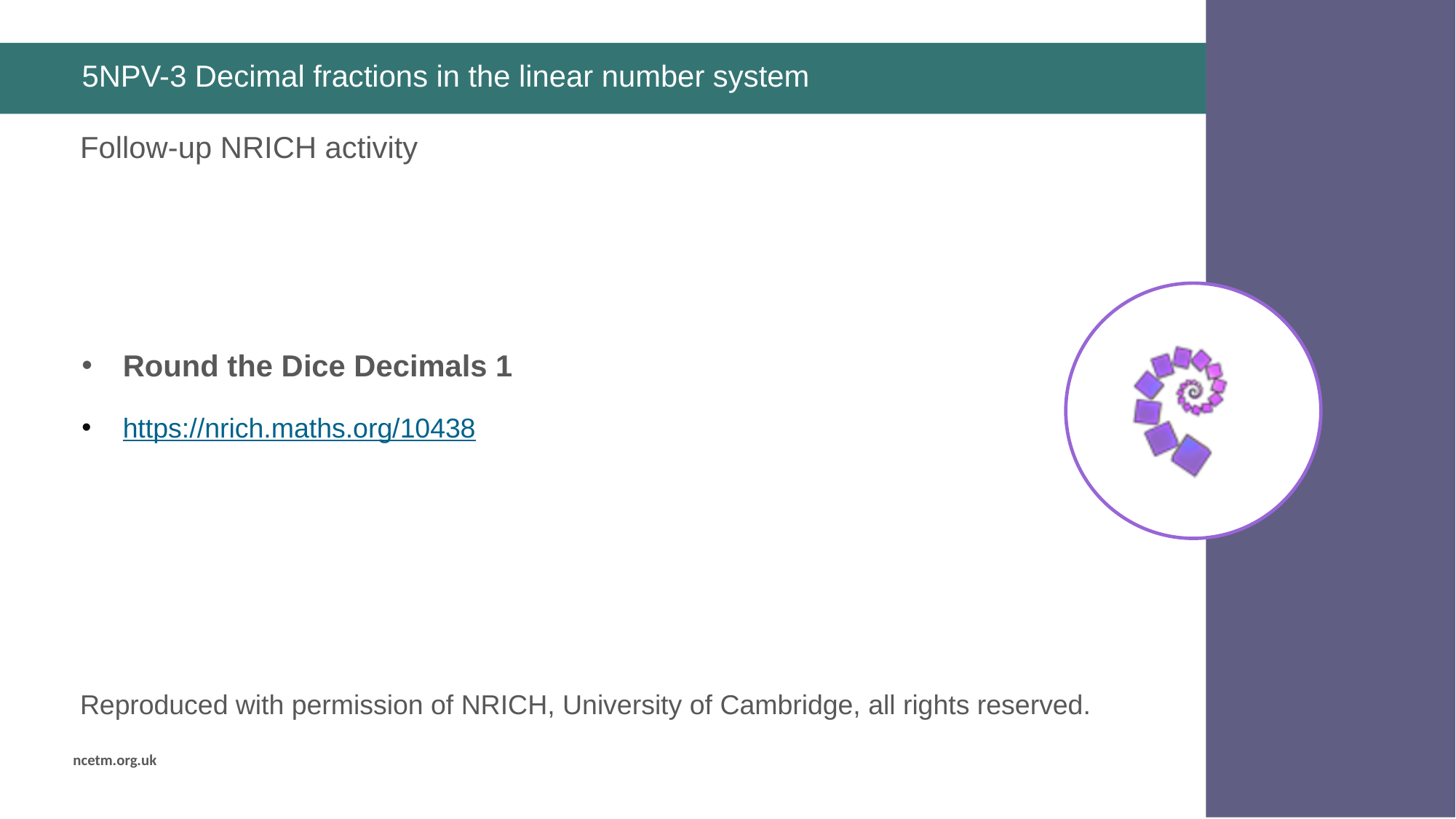

# 5NPV-3 Decimal fractions in the linear number system

Round the Dice Decimals 1
https://nrich.maths.org/10438